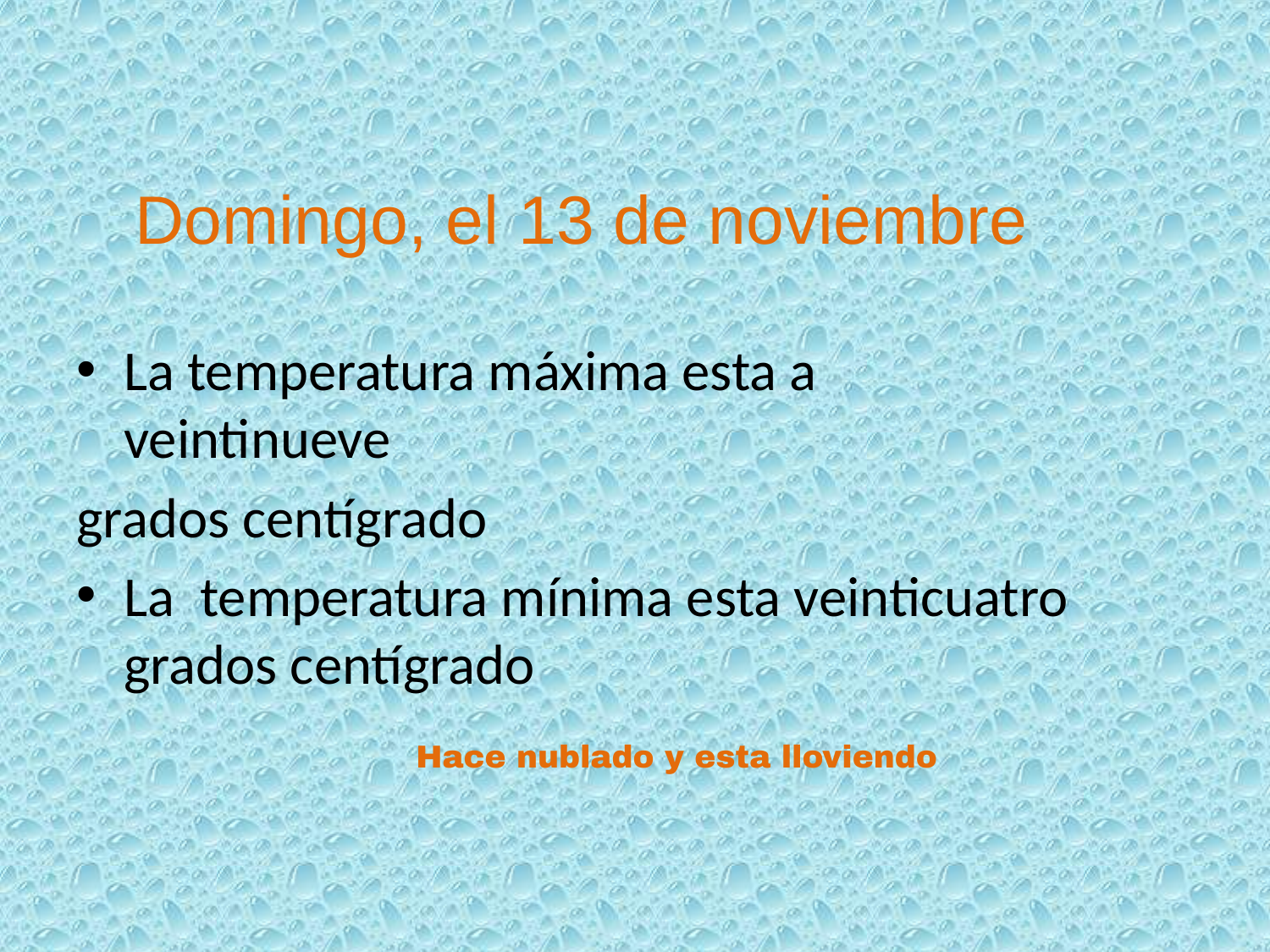

# Domingo, el 13 de noviembre
La temperatura máxima esta a veintinueve
grados centígrado
La  temperatura mínima esta veinticuatro grados centígrado

Hace nublado y esta lloviendo